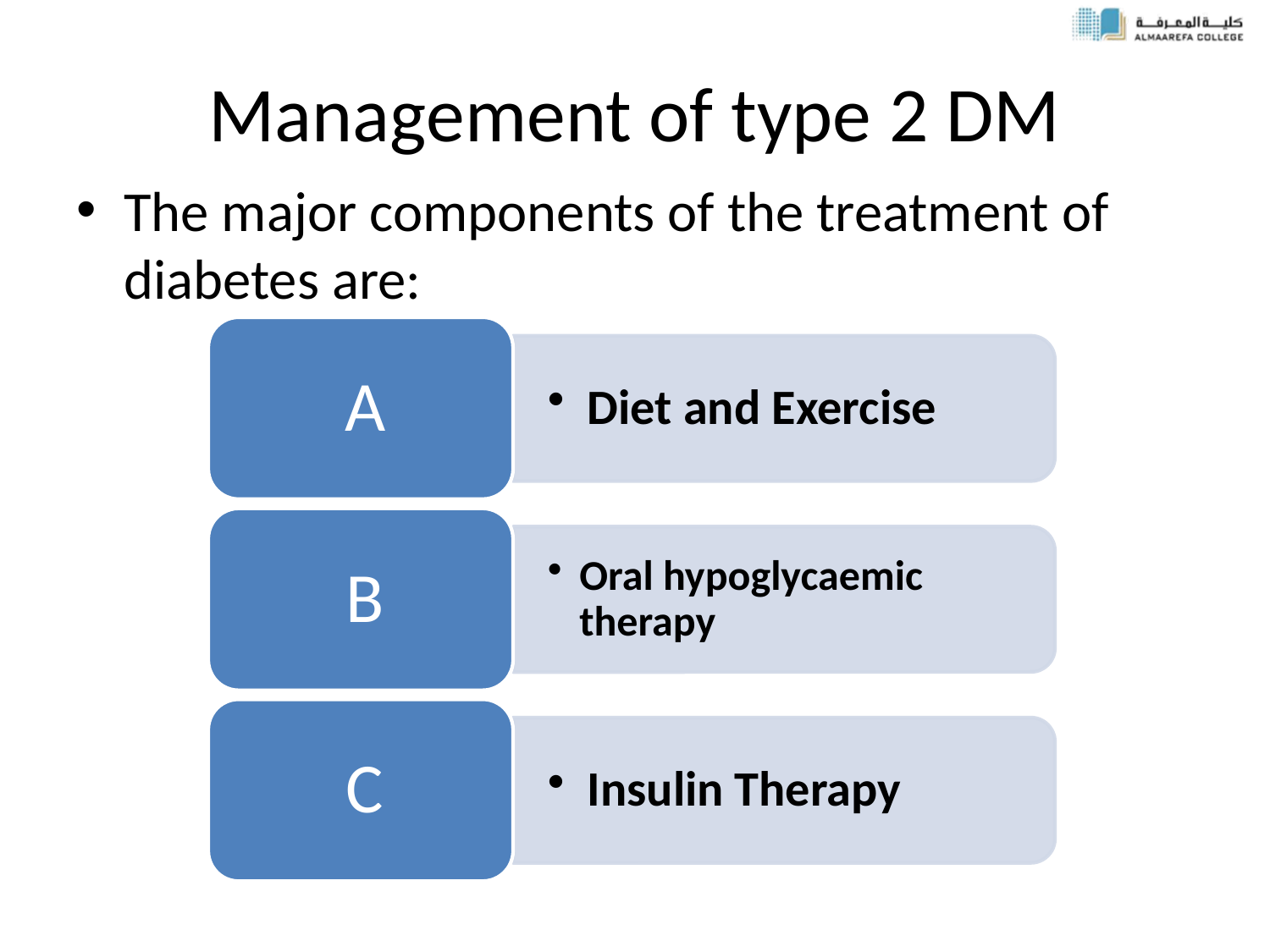

# Management of type 2 DM
The major components of the treatment of diabetes are:

Diet and Exercise
A
Oral hypoglycaemic therapy
B
Insulin Therapy
C